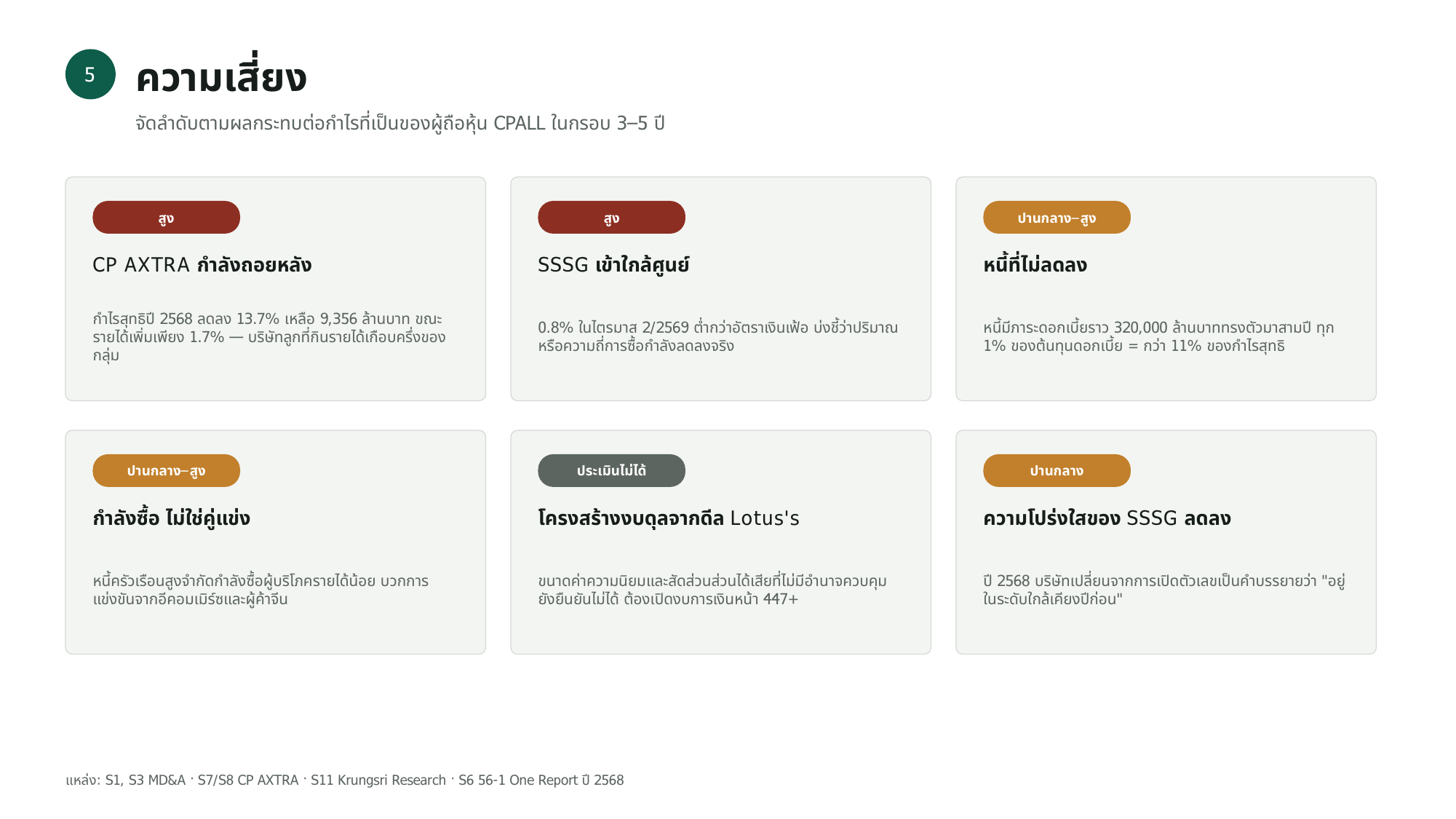

ความเสี่ยง

5
จัดลำดับตามผลกระทบต่อกำไรที่เป็นของผู้ถือหุ้น CPALL ในกรอบ 3–5 ปี

สูง

สูง

ปานกลาง–สูง
CP AXTRA กำลังถอยหลัง
SSSG เข้าใกล้ศูนย์
หนี้ที่ไม่ลดลง
กำไรสุทธิปี 2568 ลดลง 13.7% เหลือ 9,356 ล้านบาท ขณะรายได้เพิ่มเพียง 1.7% — บริษัทลูกที่กินรายได้เกือบครึ่งของกลุ่ม
0.8% ในไตรมาส 2/2569 ต่ำกว่าอัตราเงินเฟ้อ บ่งชี้ว่าปริมาณหรือความถี่การซื้อกำลังลดลงจริง
หนี้มีภาระดอกเบี้ยราว 320,000 ล้านบาททรงตัวมาสามปี ทุก 1% ของต้นทุนดอกเบี้ย = กว่า 11% ของกำไรสุทธิ

ปานกลาง–สูง

ประเมินไม่ได้

ปานกลาง
กำลังซื้อ ไม่ใช่คู่แข่ง
โครงสร้างงบดุลจากดีล Lotus's
ความโปร่งใสของ SSSG ลดลง
หนี้ครัวเรือนสูงจำกัดกำลังซื้อผู้บริโภครายได้น้อย บวกการแข่งขันจากอีคอมเมิร์ซและผู้ค้าจีน
ขนาดค่าความนิยมและสัดส่วนส่วนได้เสียที่ไม่มีอำนาจควบคุม ยังยืนยันไม่ได้ ต้องเปิดงบการเงินหน้า 447+
ปี 2568 บริษัทเปลี่ยนจากการเปิดตัวเลขเป็นคำบรรยายว่า "อยู่ในระดับใกล้เคียงปีก่อน"
แหล่ง: S1, S3 MD&A · S7/S8 CP AXTRA · S11 Krungsri Research · S6 56-1 One Report ปี 2568